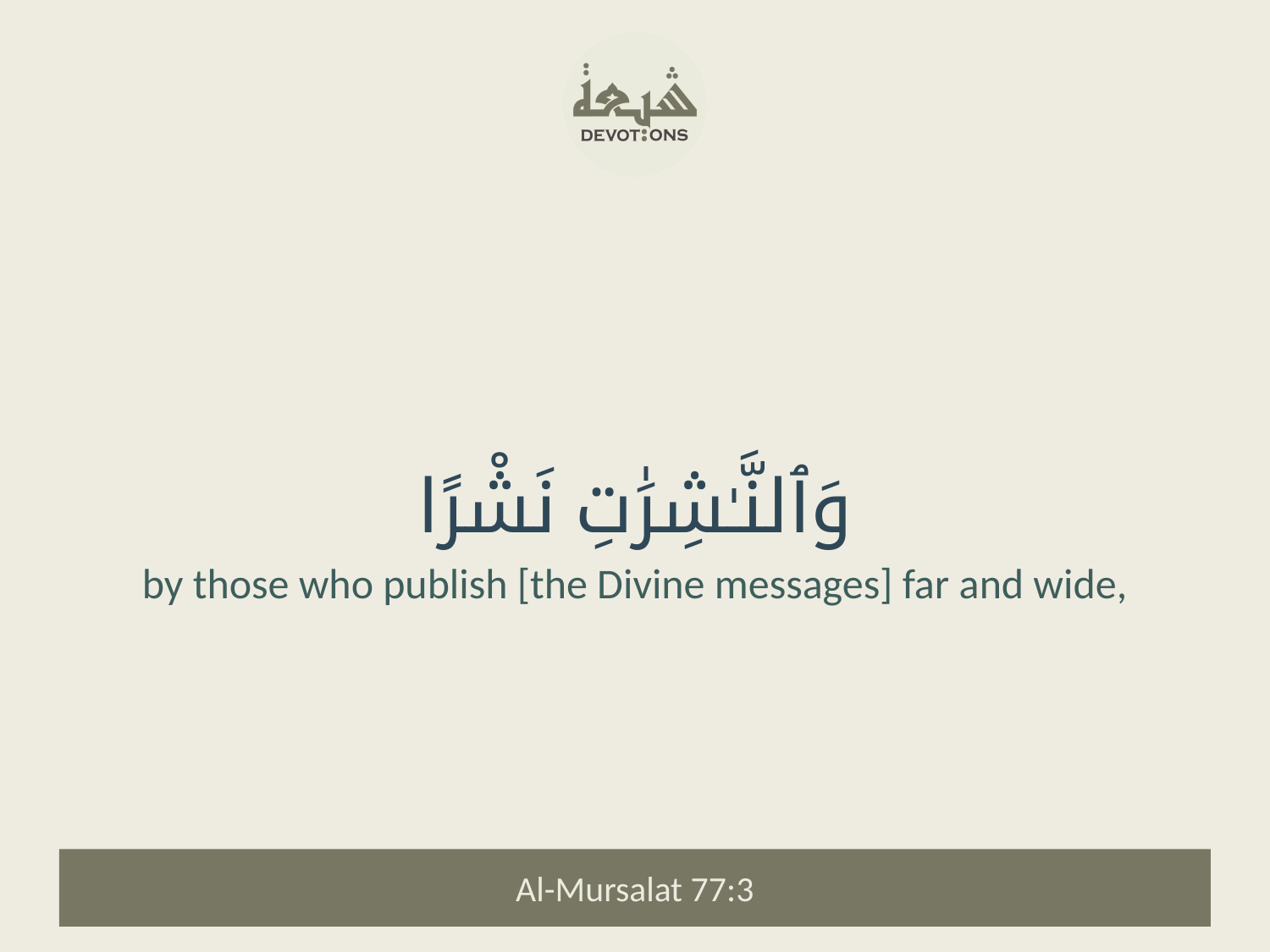

وَٱلنَّـٰشِرَٰتِ نَشْرًا
by those who publish [the Divine messages] far and wide,
Al-Mursalat 77:3